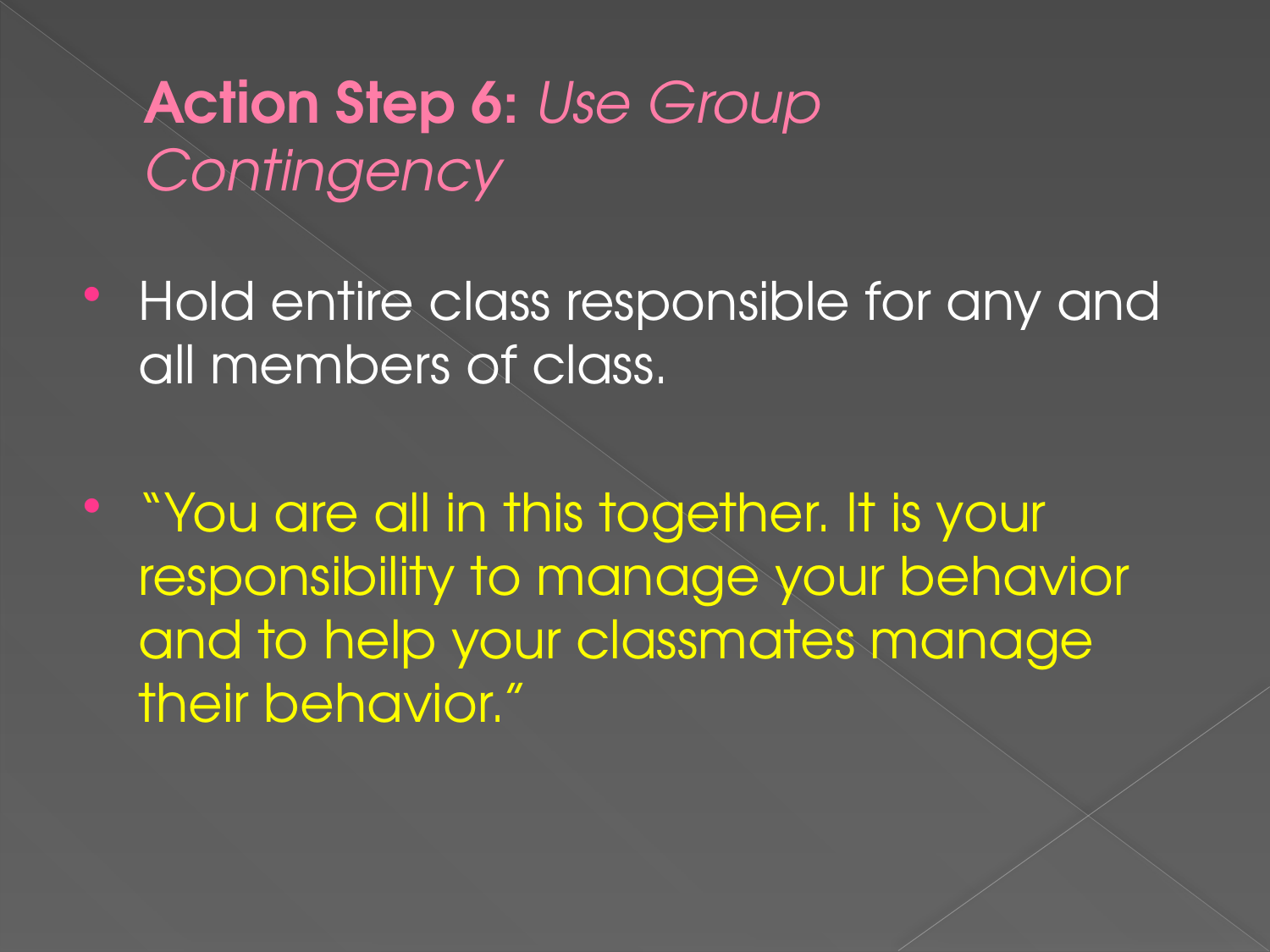

# Action Step 6: Use Group Contingency
Hold entire class responsible for any and all members of class.

“You are all in this together. It is your responsibility to manage your behavior and to help your classmates manage their behavior.”